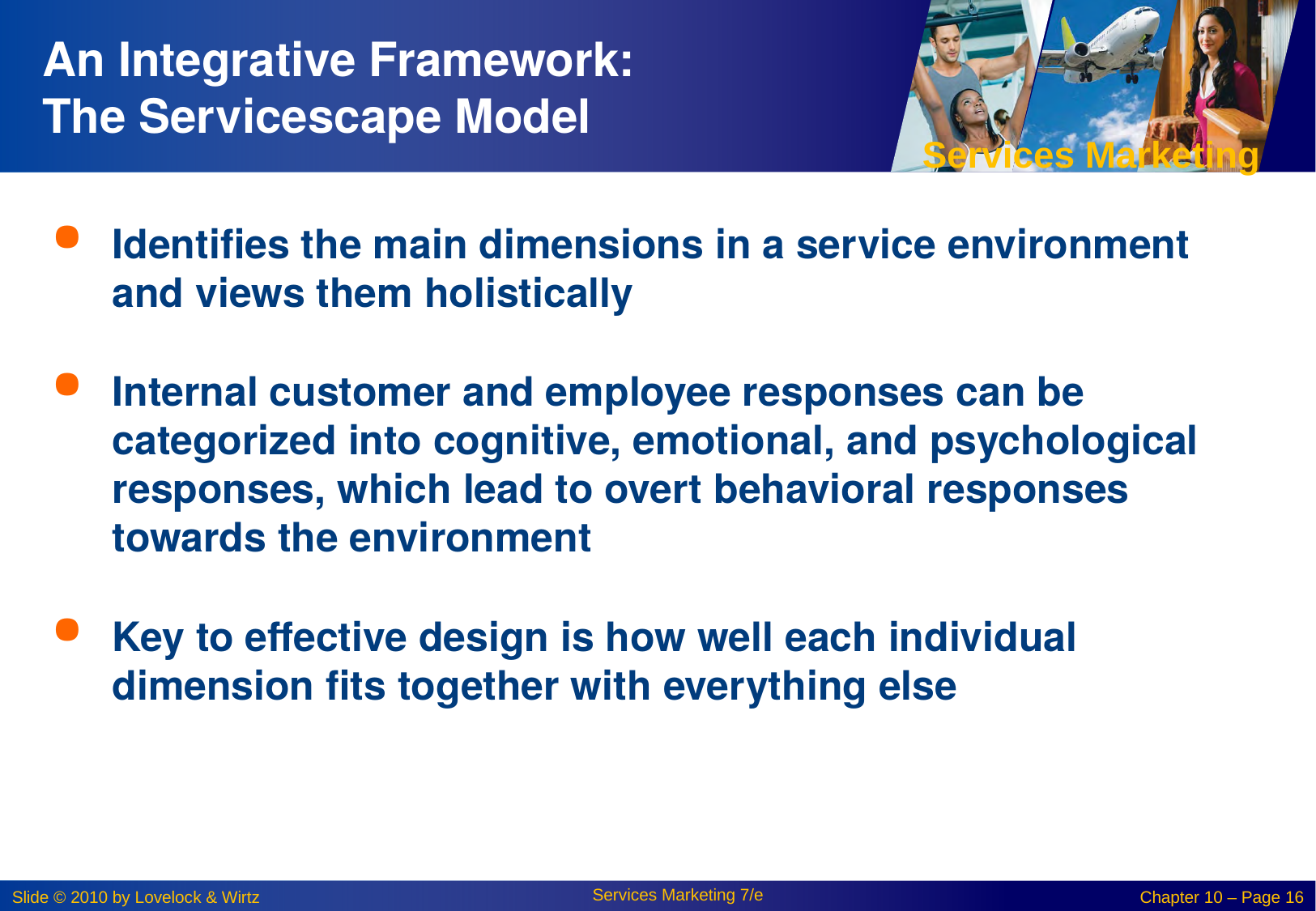

# An Integrative Framework: The Servicescape Model
Identifies the main dimensions in a service environment and views them holistically
Internal customer and employee responses can be categorized into cognitive, emotional, and psychological responses, which lead to overt behavioral responses towards the environment
Key to effective design is how well each individual dimension fits together with everything else